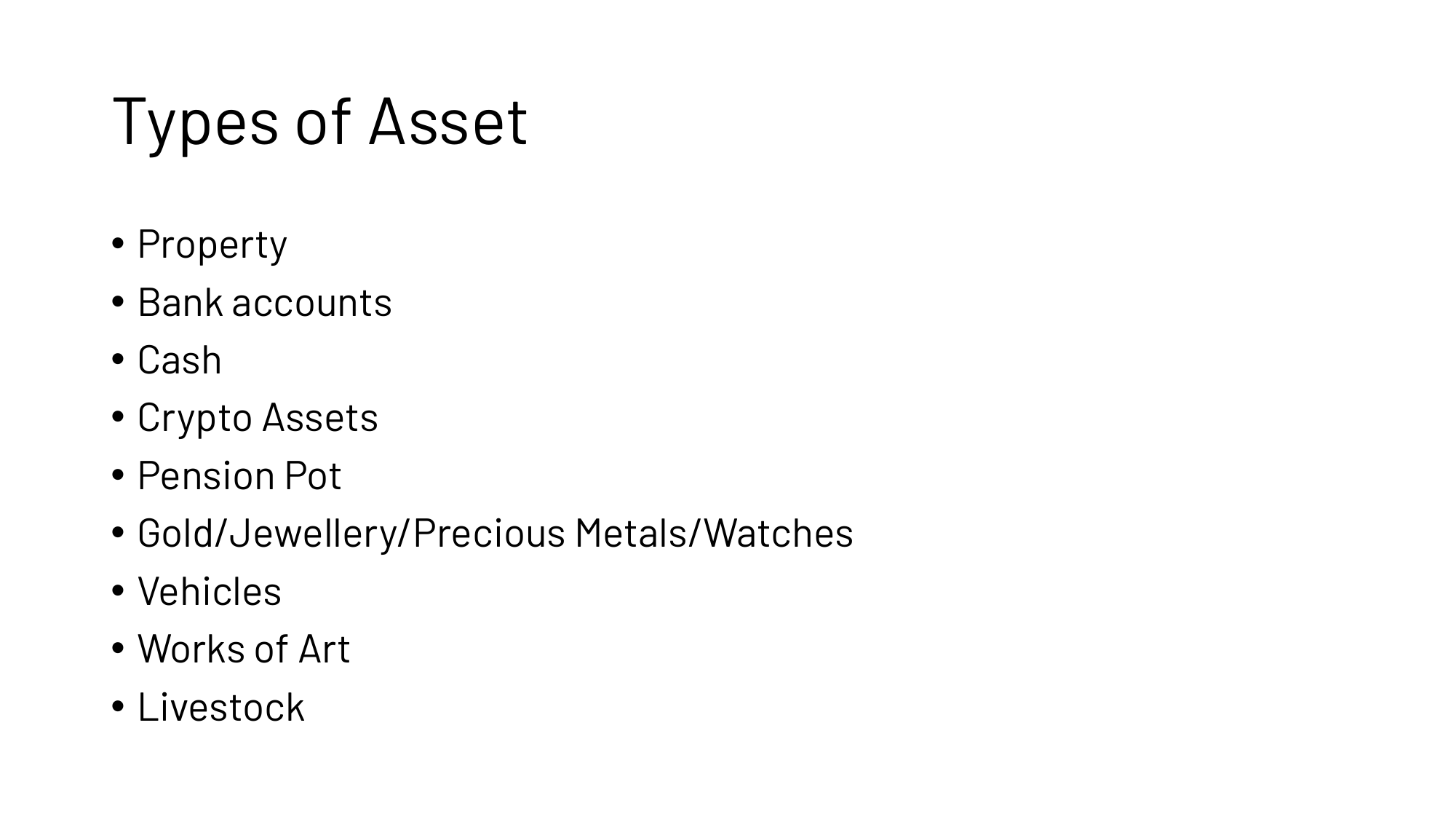

# Types of Asset
Property
Bank accounts
Cash
Crypto Assets
Pension Pot
Gold/Jewellery/Precious Metals/Watches
Vehicles
Works of Art
Livestock